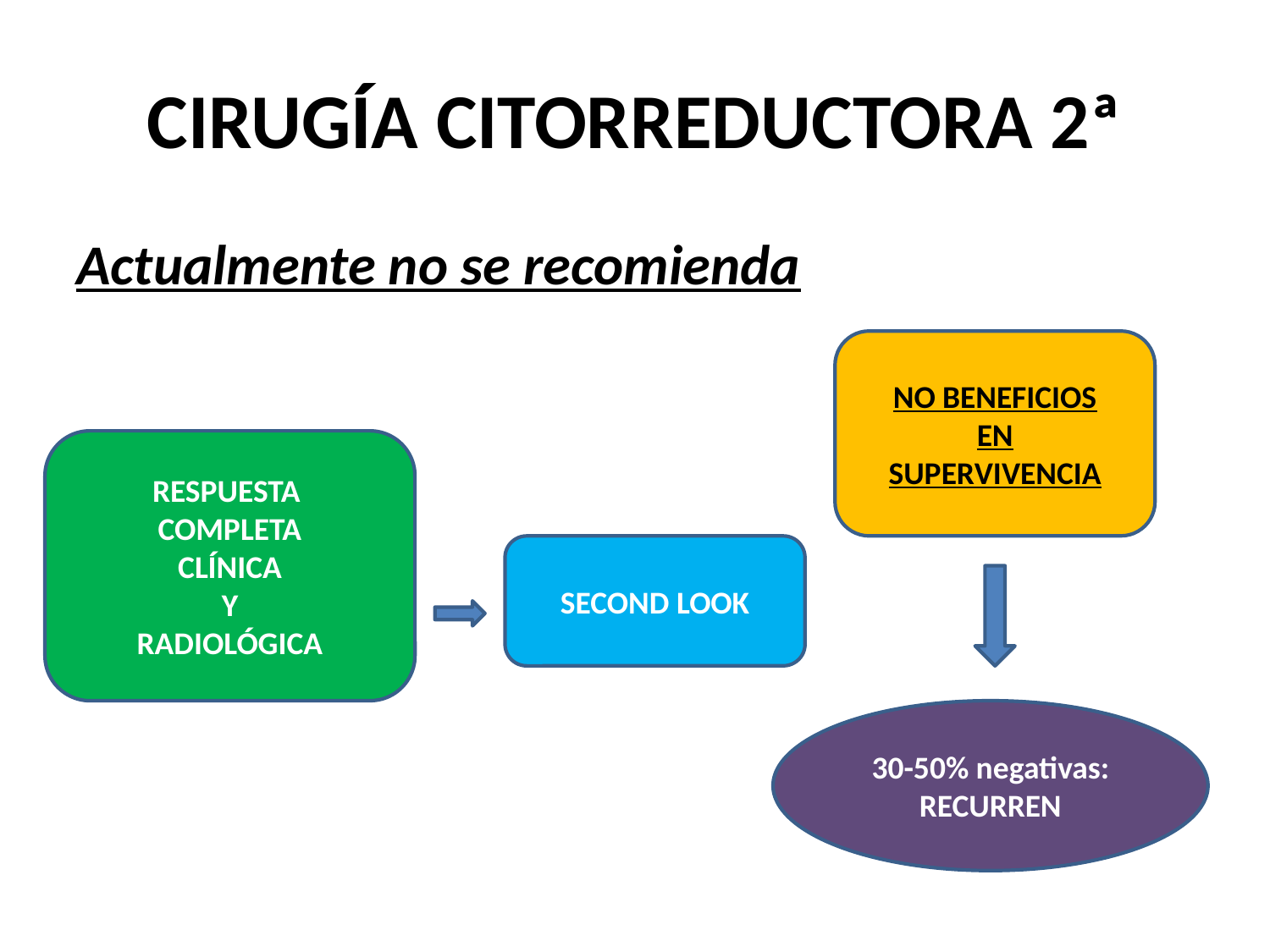

# CIRUGÍA CITORREDUCTORA 2ª
Actualmente no se recomienda

NO BENEFICIOS
EN
SUPERVIVENCIA
RESPUESTA
COMPLETA
CLÍNICA
Y
RADIOLÓGICA
SECOND LOOK

30-50% negativas:
RECURREN